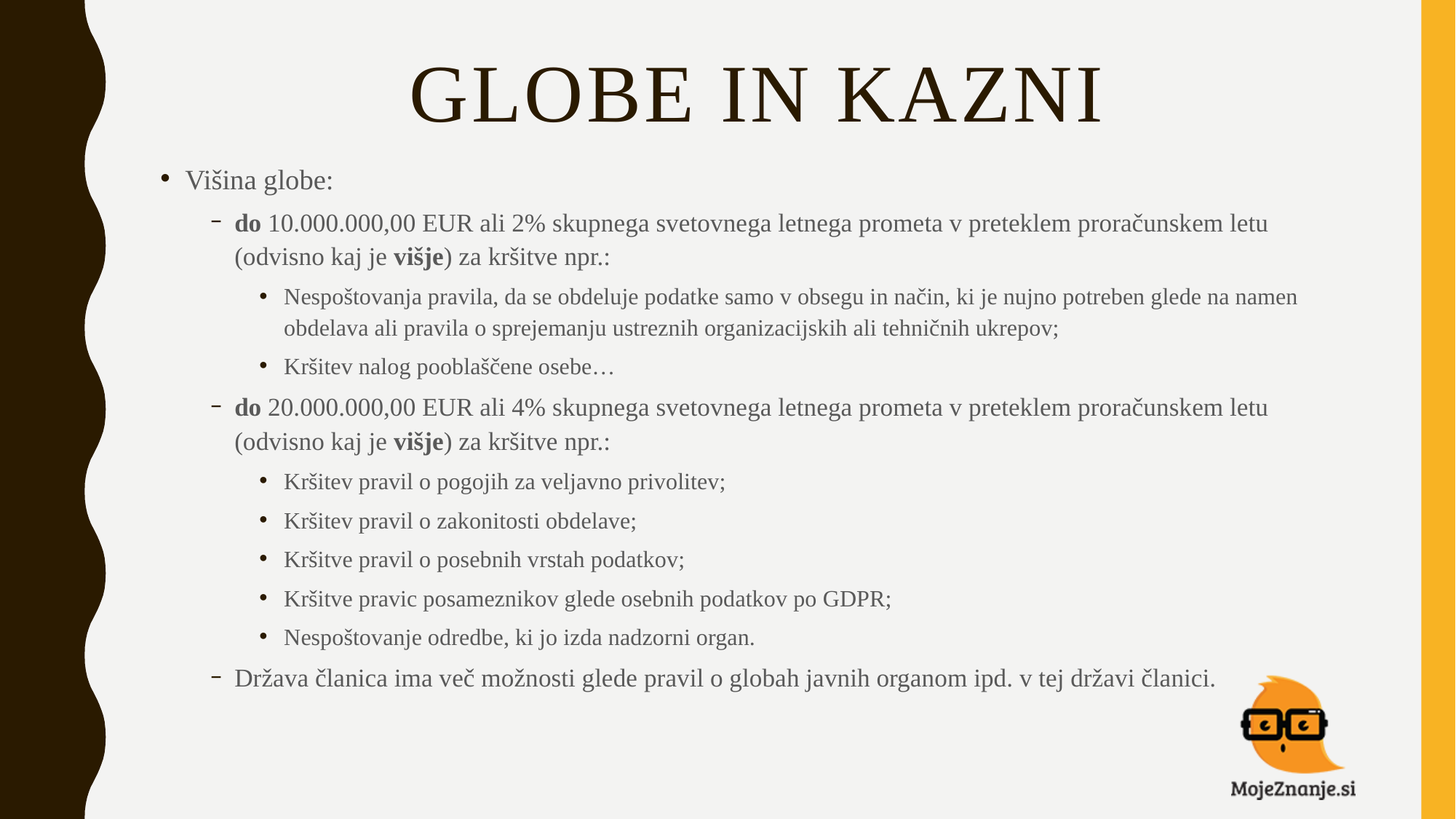

# Globe in kazni
Višina globe:
do 10.000.000,00 EUR ali 2% skupnega svetovnega letnega prometa v preteklem proračunskem letu (odvisno kaj je višje) za kršitve npr.:
Nespoštovanja pravila, da se obdeluje podatke samo v obsegu in način, ki je nujno potreben glede na namen obdelava ali pravila o sprejemanju ustreznih organizacijskih ali tehničnih ukrepov;
Kršitev nalog pooblaščene osebe…
do 20.000.000,00 EUR ali 4% skupnega svetovnega letnega prometa v preteklem proračunskem letu (odvisno kaj je višje) za kršitve npr.:
Kršitev pravil o pogojih za veljavno privolitev;
Kršitev pravil o zakonitosti obdelave;
Kršitve pravil o posebnih vrstah podatkov;
Kršitve pravic posameznikov glede osebnih podatkov po GDPR;
Nespoštovanje odredbe, ki jo izda nadzorni organ.
Država članica ima več možnosti glede pravil o globah javnih organom ipd. v tej državi članici.